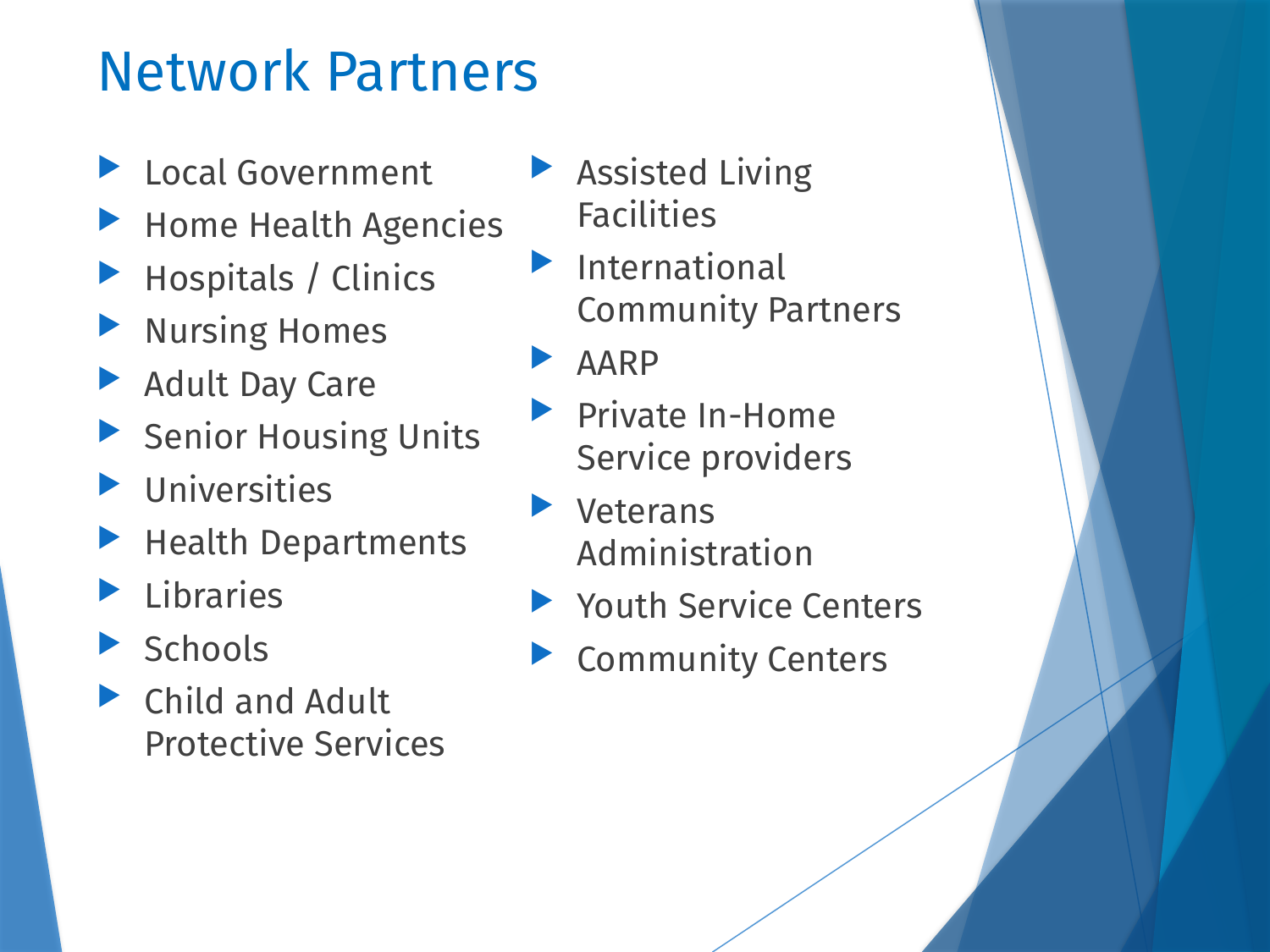

Network Partners
Local Government
Home Health Agencies
Hospitals / Clinics
Nursing Homes
Adult Day Care
Senior Housing Units
Universities
Health Departments
Libraries
Schools
Child and Adult Protective Services
Assisted Living Facilities
International Community Partners
AARP
Private In-Home Service providers
Veterans Administration
Youth Service Centers
Community Centers